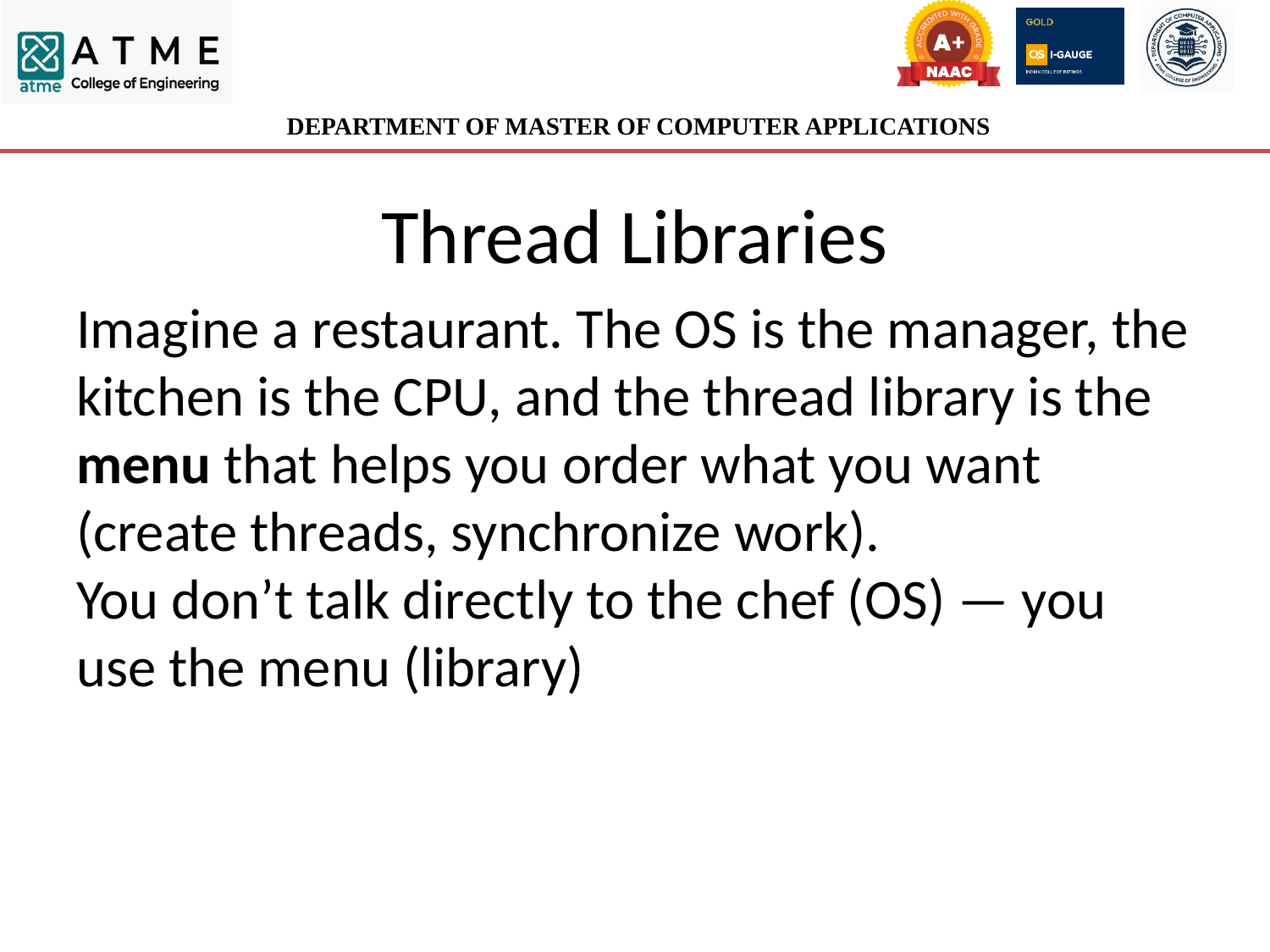

# Thread Libraries
Imagine a restaurant. The OS is the manager, the kitchen is the CPU, and the thread library is the menu that helps you order what you want (create threads, synchronize work).
You don’t talk directly to the chef (OS) — you use the menu (library)